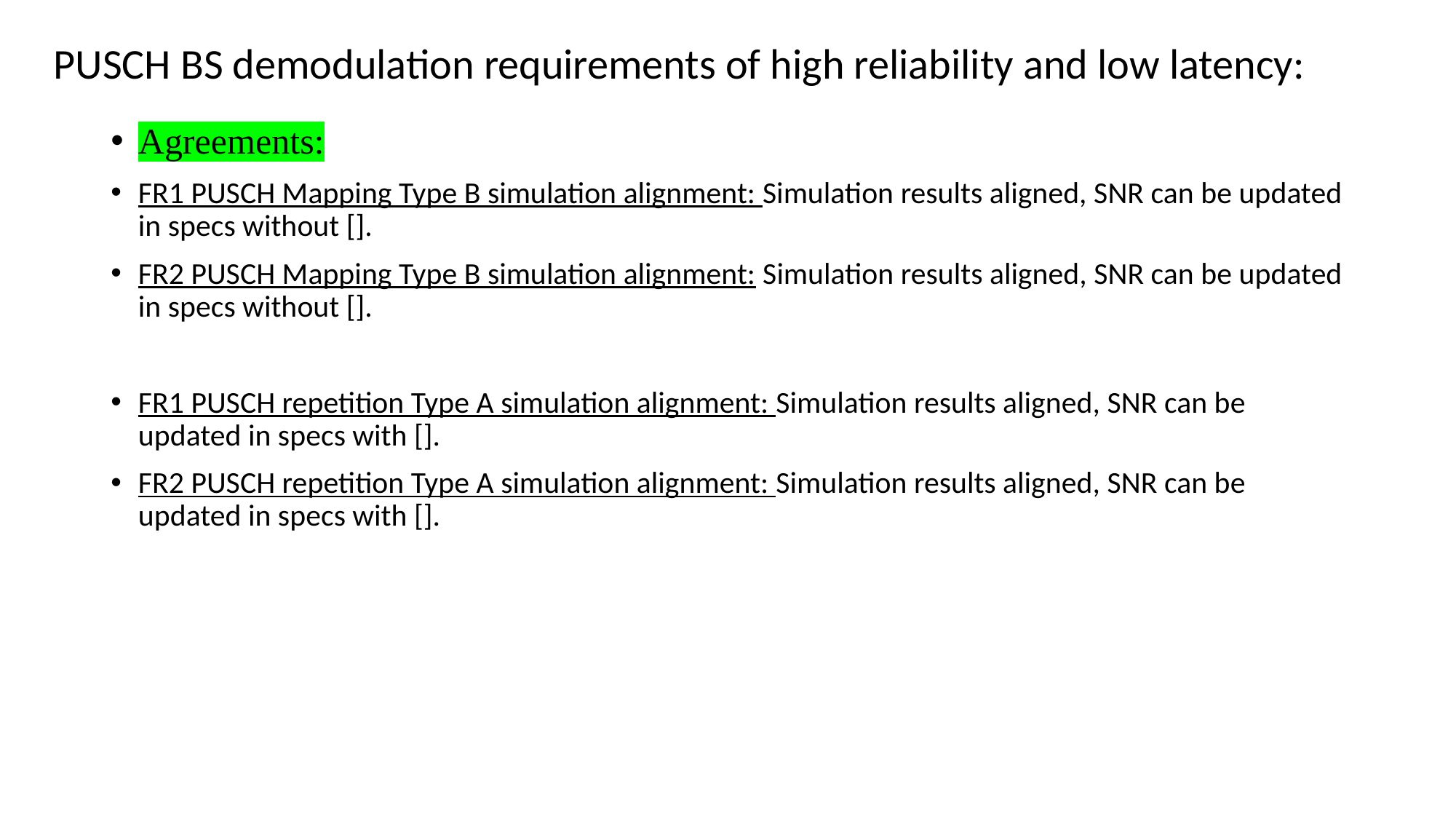

PUSCH BS demodulation requirements of high reliability and low latency:
Agreements:
FR1 PUSCH Mapping Type B simulation alignment: Simulation results aligned, SNR can be updated in specs without [].
FR2 PUSCH Mapping Type B simulation alignment: Simulation results aligned, SNR can be updated in specs without [].

FR1 PUSCH repetition Type A simulation alignment: Simulation results aligned, SNR can be updated in specs with [].
FR2 PUSCH repetition Type A simulation alignment: Simulation results aligned, SNR can be updated in specs with [].